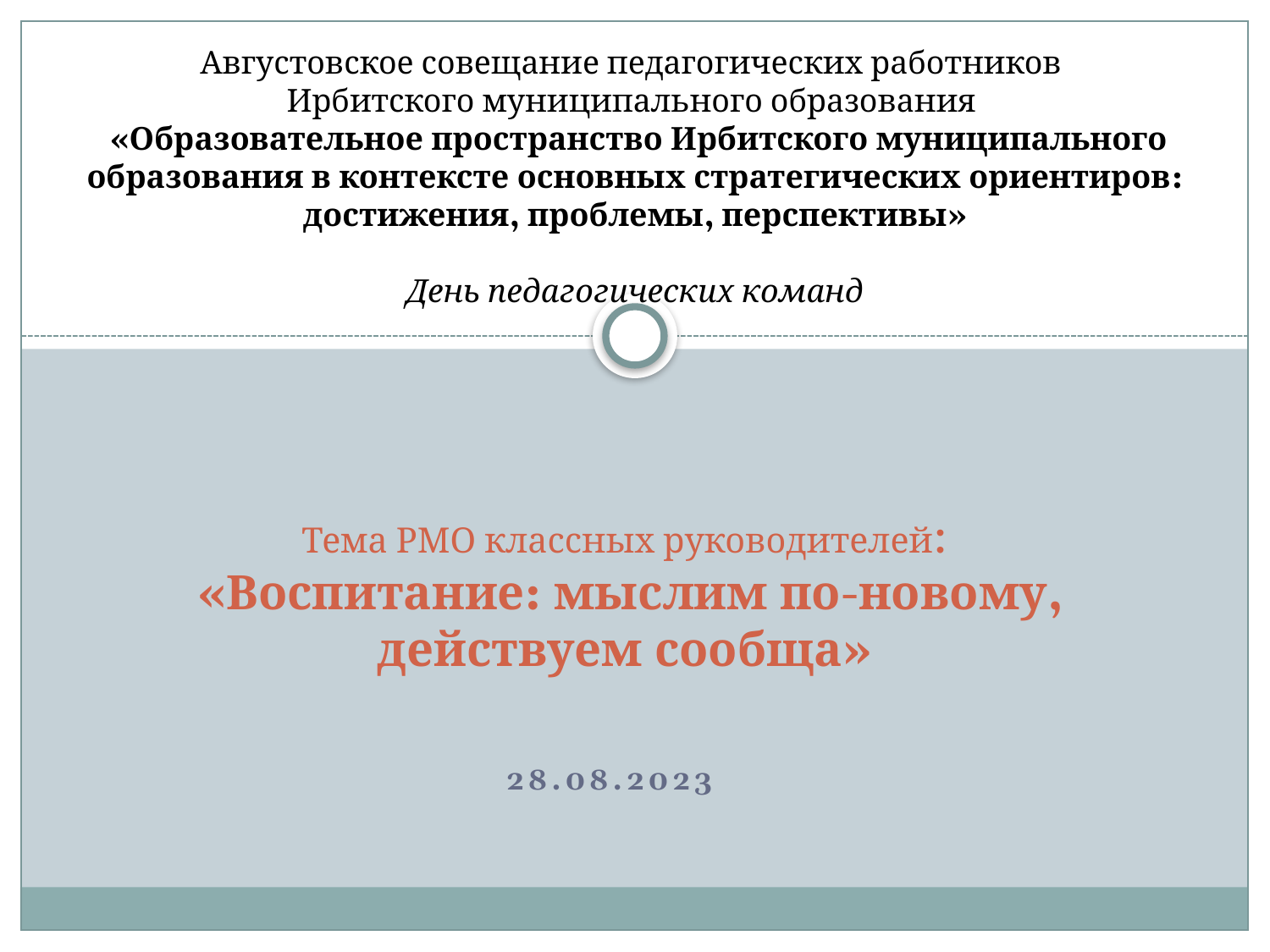

Августовское совещание педагогических работников
Ирбитского муниципального образования
 «Образовательное пространство Ирбитского муниципального образования в контексте основных стратегических ориентиров: достижения, проблемы, перспективы»

День педагогических команд
# Тема РМО классных руководителей: «Воспитание: мыслим по-новому, действуем сообща»
28.08.2023